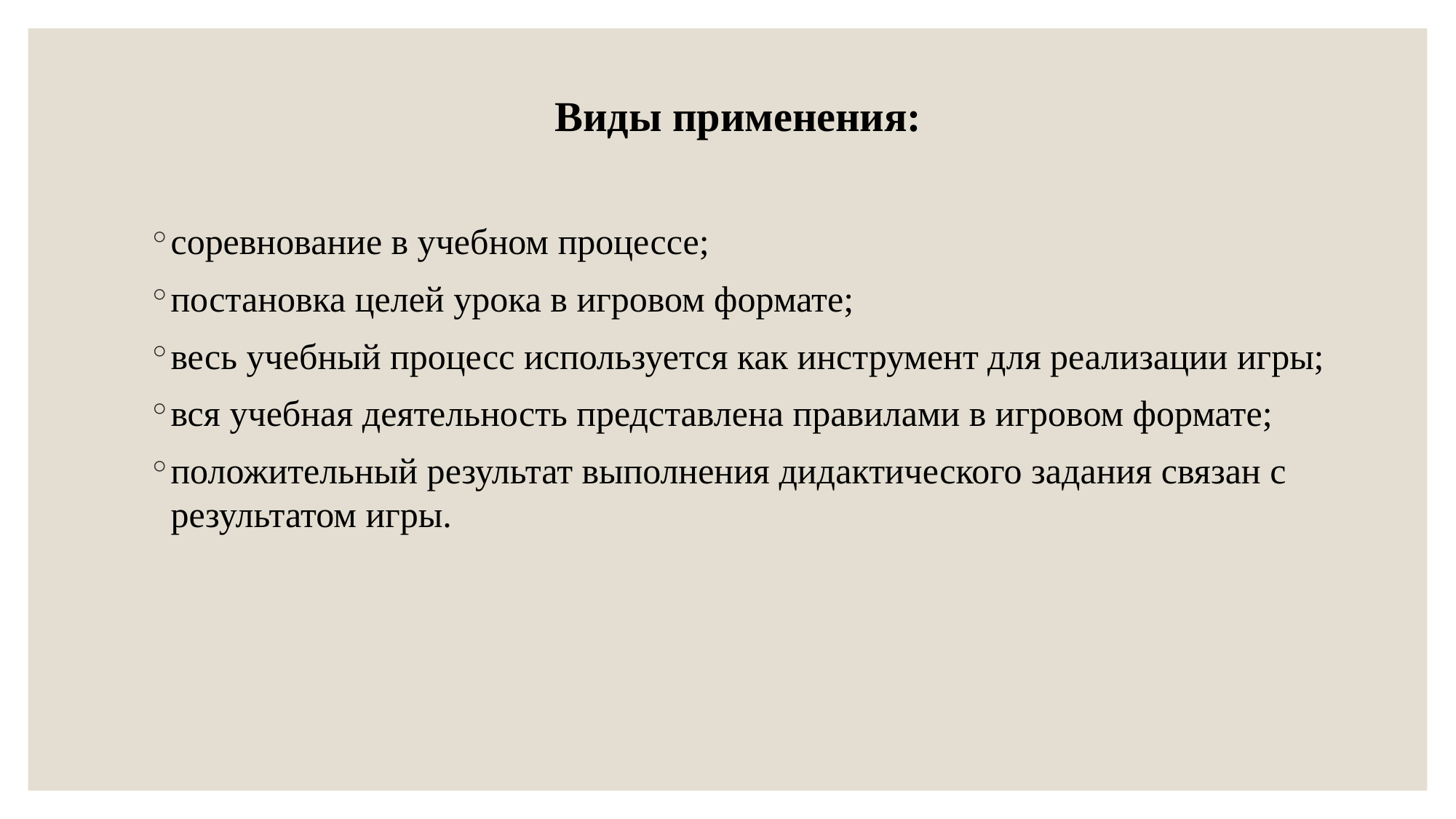

Виды применения:

соревнование в учебном процессе;
постановка целей урока в игровом формате;
весь учебный процесс используется как инструмент для реализации игры;
вся учебная деятельность представлена правилами в игровом формате;
положительный результат выполнения дидактического задания связан с результатом игры.